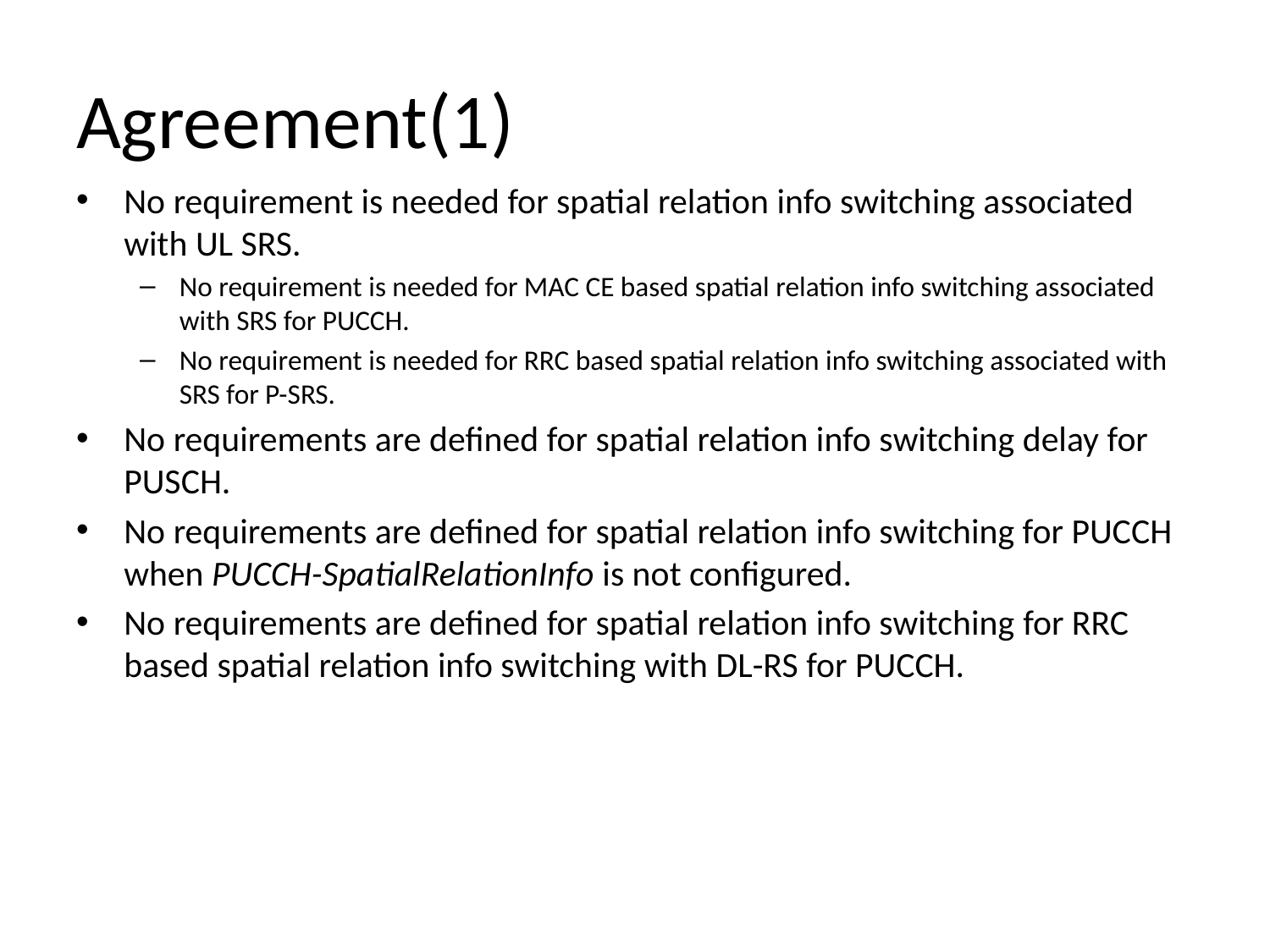

# Agreement(1)
No requirement is needed for spatial relation info switching associated with UL SRS.
No requirement is needed for MAC CE based spatial relation info switching associated with SRS for PUCCH.
No requirement is needed for RRC based spatial relation info switching associated with SRS for P-SRS.
No requirements are defined for spatial relation info switching delay for PUSCH.
No requirements are defined for spatial relation info switching for PUCCH when PUCCH-SpatialRelationInfo is not configured.
No requirements are defined for spatial relation info switching for RRC based spatial relation info switching with DL-RS for PUCCH.